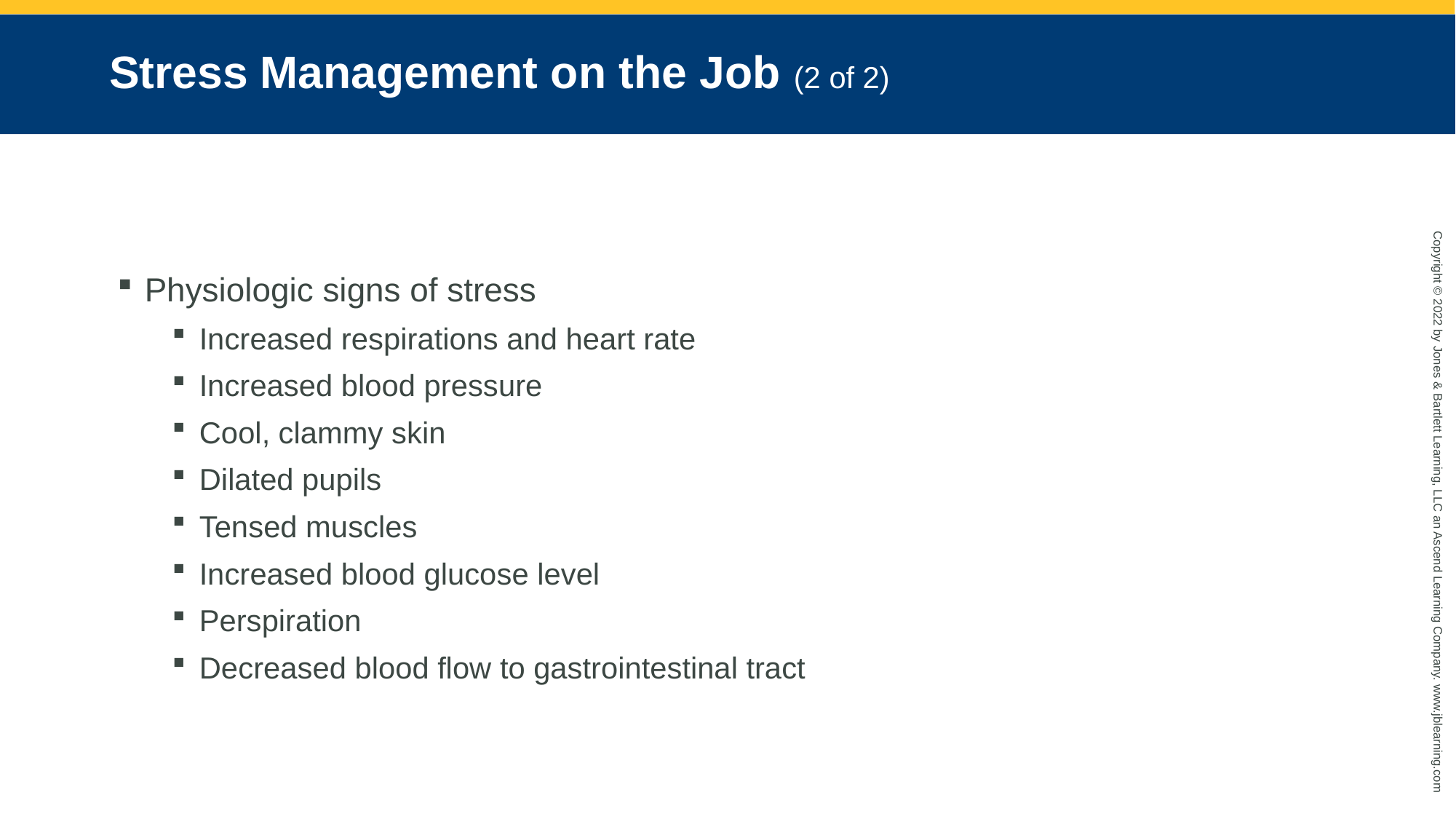

# Stress Management on the Job (2 of 2)
Physiologic signs of stress
Increased respirations and heart rate
Increased blood pressure
Cool, clammy skin
Dilated pupils
Tensed muscles
Increased blood glucose level
Perspiration
Decreased blood flow to gastrointestinal tract